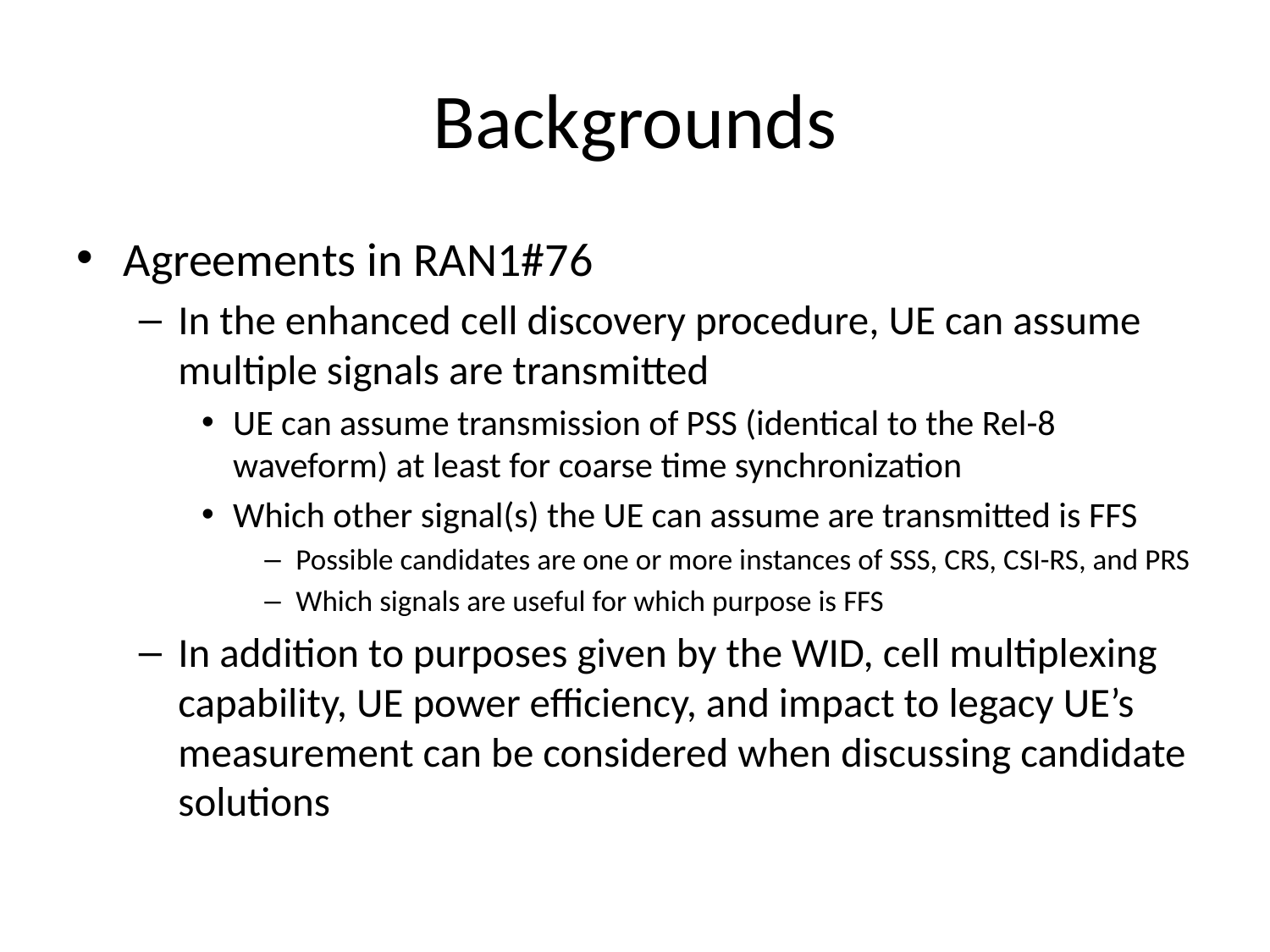

# Backgrounds
Agreements in RAN1#76
In the enhanced cell discovery procedure, UE can assume multiple signals are transmitted
UE can assume transmission of PSS (identical to the Rel-8 waveform) at least for coarse time synchronization
Which other signal(s) the UE can assume are transmitted is FFS
Possible candidates are one or more instances of SSS, CRS, CSI-RS, and PRS
Which signals are useful for which purpose is FFS
In addition to purposes given by the WID, cell multiplexing capability, UE power efficiency, and impact to legacy UE’s measurement can be considered when discussing candidate solutions